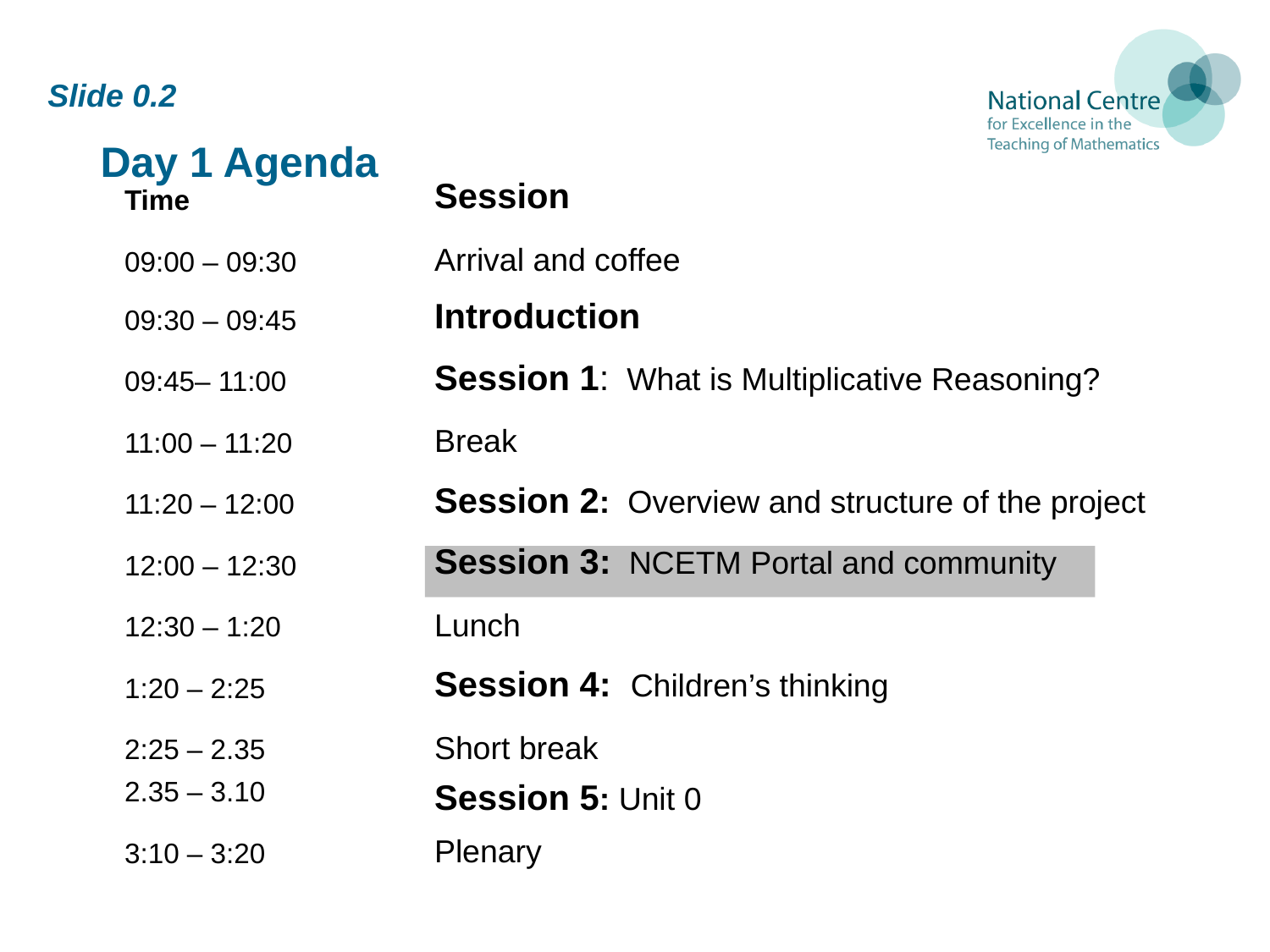

# Slide 0.2 Day 1 Agenda
| Time | Session |
| --- | --- |
| 09:00 – 09:30 | Arrival and coffee |
| 09:30 – 09:45 | Introduction |
| 09:45– 11:00 | Session 1: What is Multiplicative Reasoning? |
| 11:00 – 11:20 | Break |
| 11:20 – 12:00 | Session 2: Overview and structure of the project |
| 12:00 – 12:30 | Session 3: NCETM Portal and community |
| 12:30 – 1:20 | Lunch |
| 1:20 – 2:25 | Session 4: Children’s thinking |
| 2:25 – 2.35 2.35 – 3.10 | Short break Session 5: Unit 0 |
| 3:10 – 3:20 | Plenary |